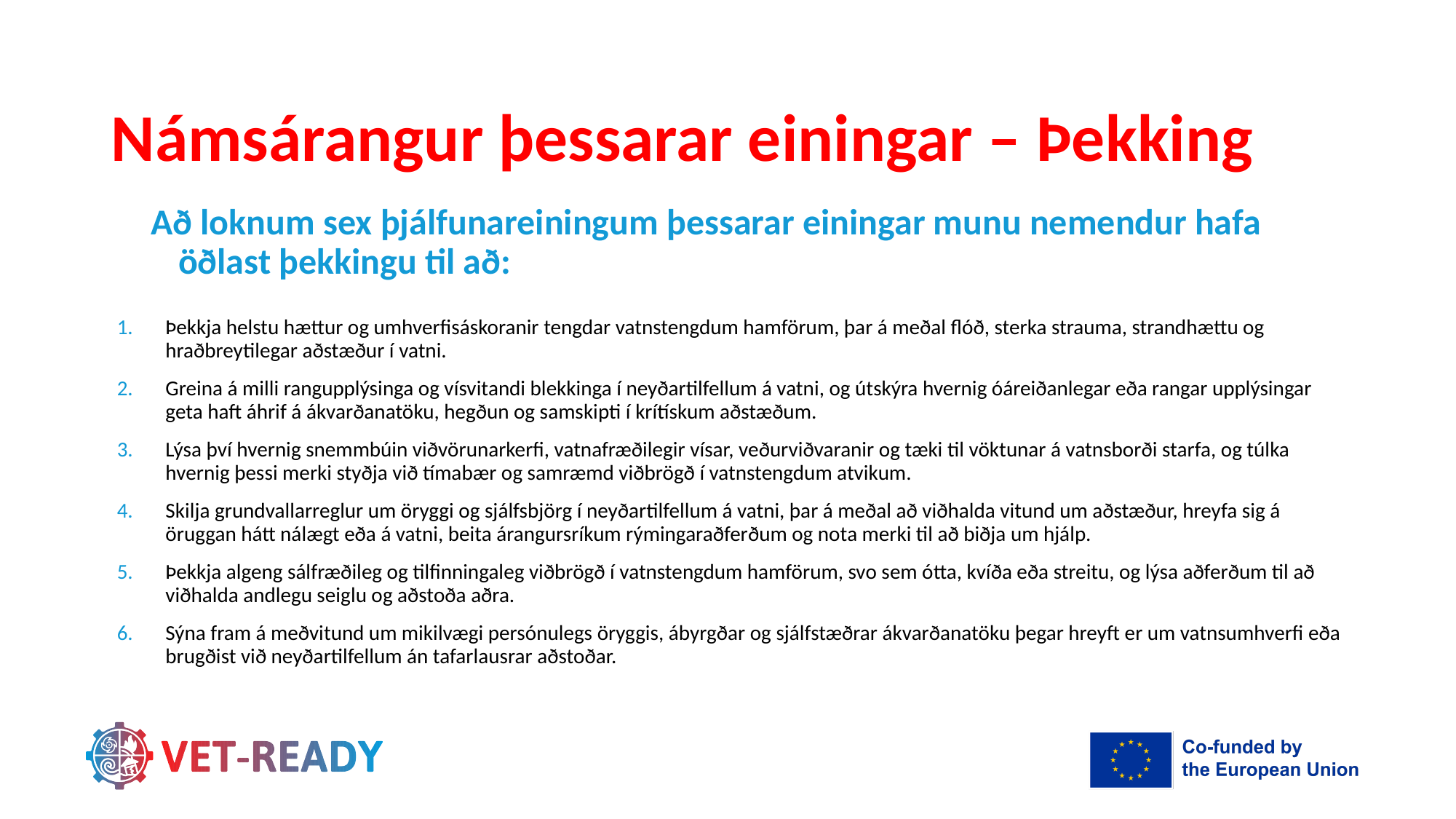

# Námsárangur þessarar einingar – Þekking
Að loknum sex þjálfunareiningum þessarar einingar munu nemendur hafa öðlast þekkingu til að:
Þekkja helstu hættur og umhverfisáskoranir tengdar vatnstengdum hamförum, þar á meðal flóð, sterka strauma, strandhættu og hraðbreytilegar aðstæður í vatni.
Greina á milli rangupplýsinga og vísvitandi blekkinga í neyðartilfellum á vatni, og útskýra hvernig óáreiðanlegar eða rangar upplýsingar geta haft áhrif á ákvarðanatöku, hegðun og samskipti í krítískum aðstæðum.
Lýsa því hvernig snemmbúin viðvörunarkerfi, vatnafræðilegir vísar, veðurviðvaranir og tæki til vöktunar á vatnsborði starfa, og túlka hvernig þessi merki styðja við tímabær og samræmd viðbrögð í vatnstengdum atvikum.
Skilja grundvallarreglur um öryggi og sjálfsbjörg í neyðartilfellum á vatni, þar á meðal að viðhalda vitund um aðstæður, hreyfa sig á öruggan hátt nálægt eða á vatni, beita árangursríkum rýmingaraðferðum og nota merki til að biðja um hjálp.
Þekkja algeng sálfræðileg og tilfinningaleg viðbrögð í vatnstengdum hamförum, svo sem ótta, kvíða eða streitu, og lýsa aðferðum til að viðhalda andlegu seiglu og aðstoða aðra.
Sýna fram á meðvitund um mikilvægi persónulegs öryggis, ábyrgðar og sjálfstæðrar ákvarðanatöku þegar hreyft er um vatnsumhverfi eða brugðist við neyðartilfellum án tafarlausrar aðstoðar.